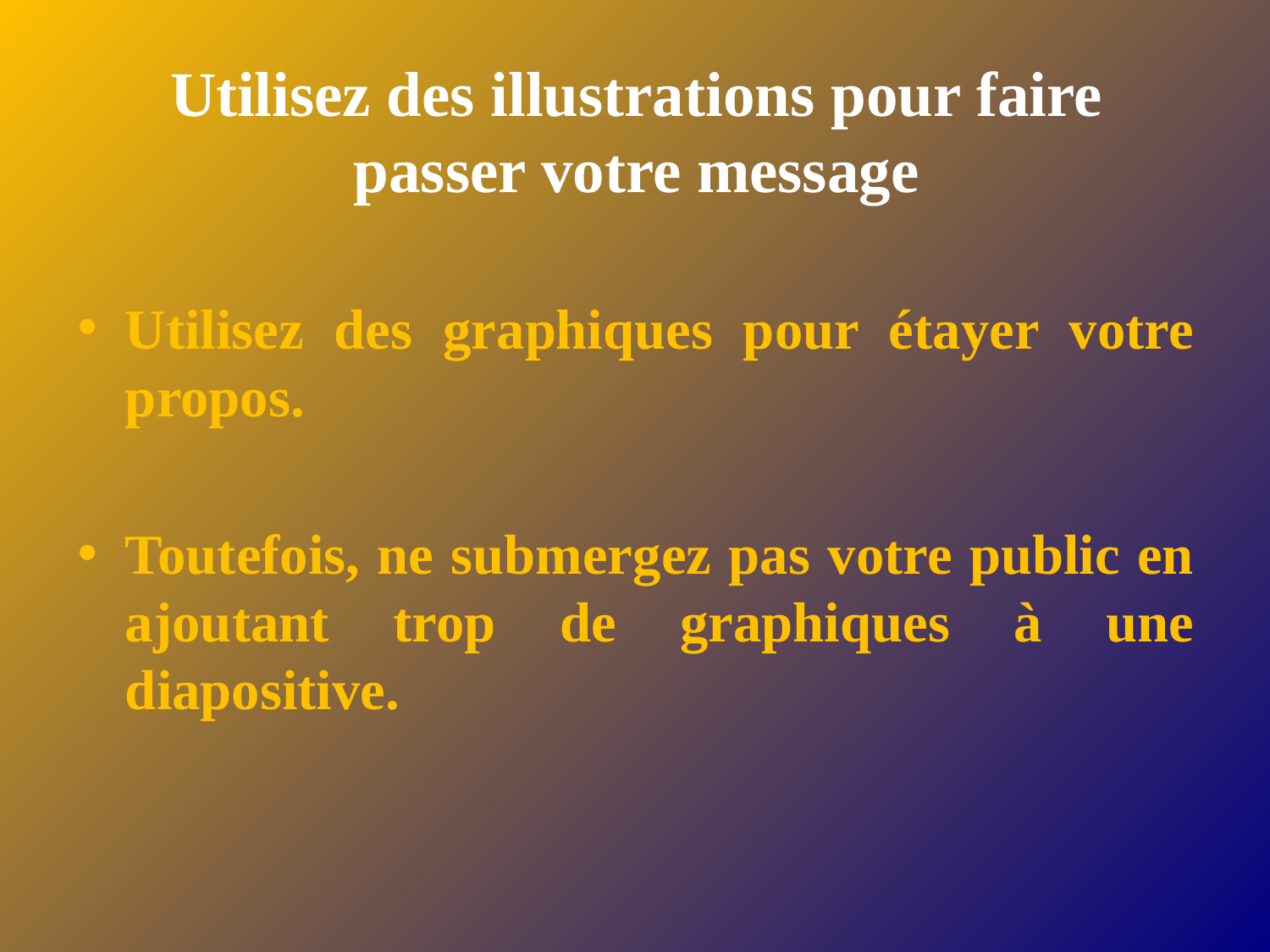

# Utilisez des illustrations pour faire passer votre message
Utilisez des graphiques pour étayer votre propos.

Toutefois, ne submergez pas votre public en ajoutant trop de graphiques à une diapositive.